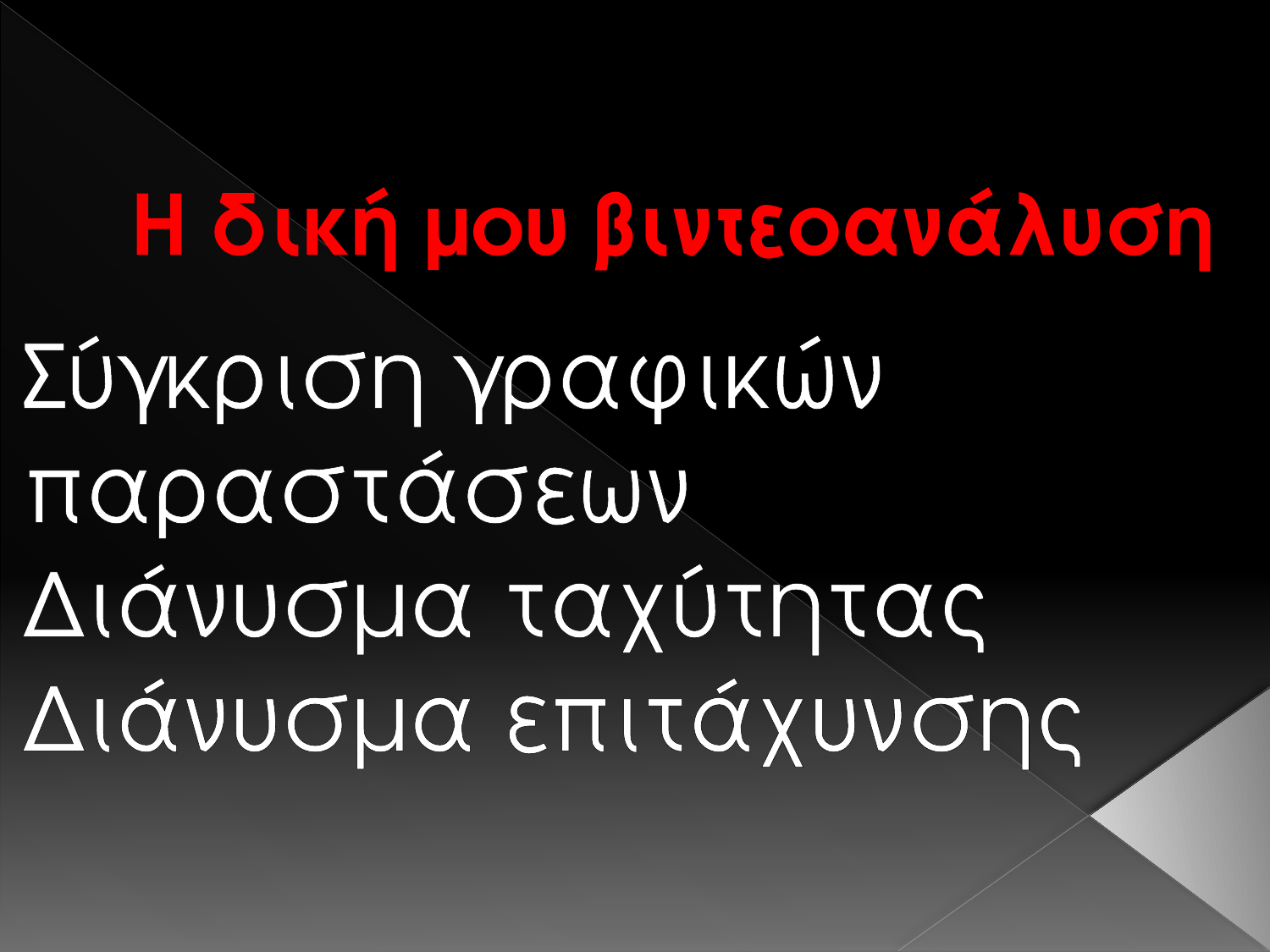

# Η δική μου βιντεοανάλυση
Σύγκριση γραφικών παραστάσεων
Διάνυσμα ταχύτητας
Διάνυσμα επιτάχυνσης